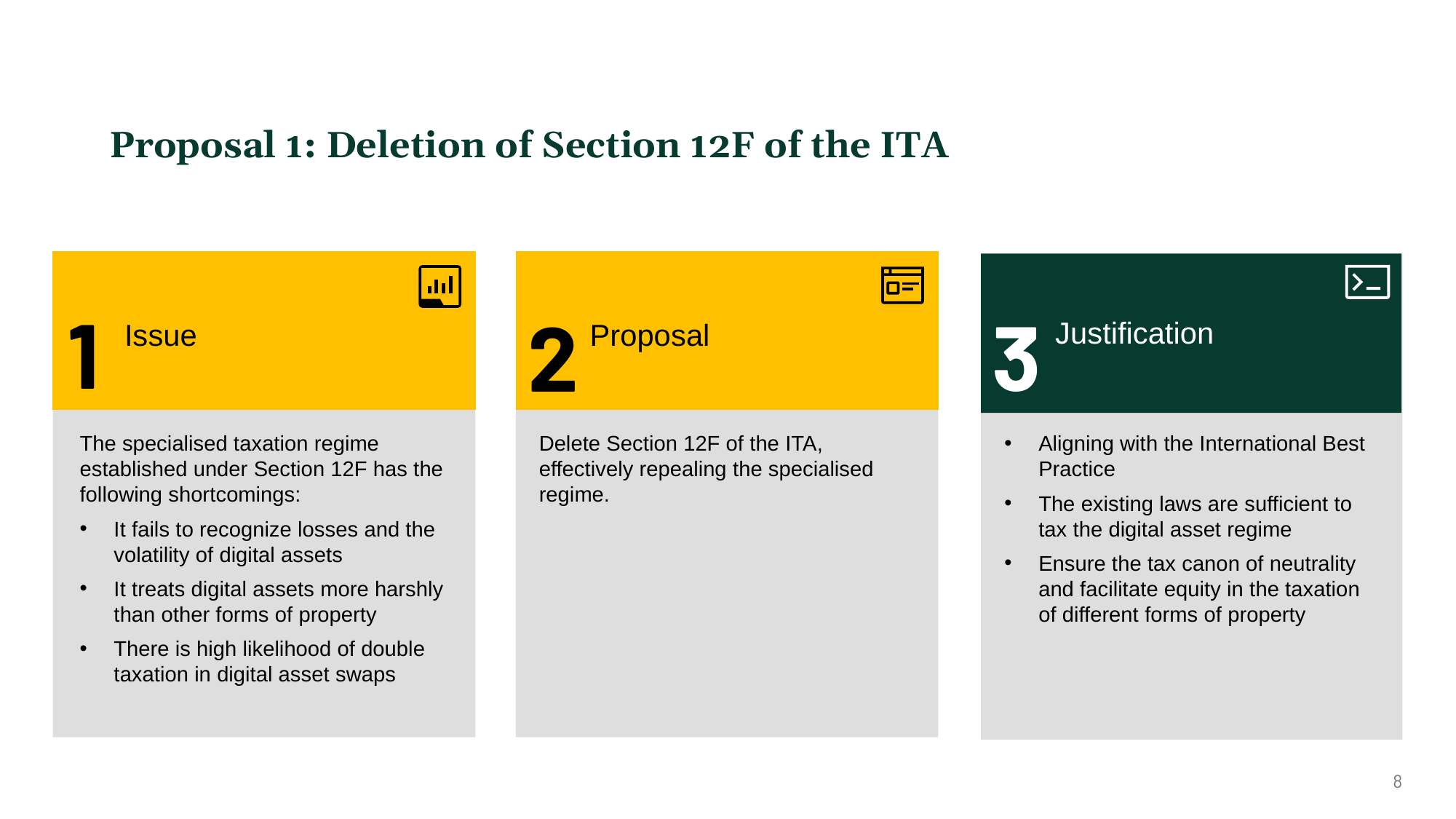

# Proposal 1: Deletion of Section 12F of the ITA

3
1
2
Justification
Issue
Proposal
The specialised taxation regime established under Section 12F has the following shortcomings:
It fails to recognize losses and the volatility of digital assets
It treats digital assets more harshly than other forms of property
There is high likelihood of double taxation in digital asset swaps

Delete Section 12F of the ITA, effectively repealing the specialised regime.
Aligning with the International Best Practice
The existing laws are sufficient to tax the digital asset regime
Ensure the tax canon of neutrality and facilitate equity in the taxation of different forms of property
8